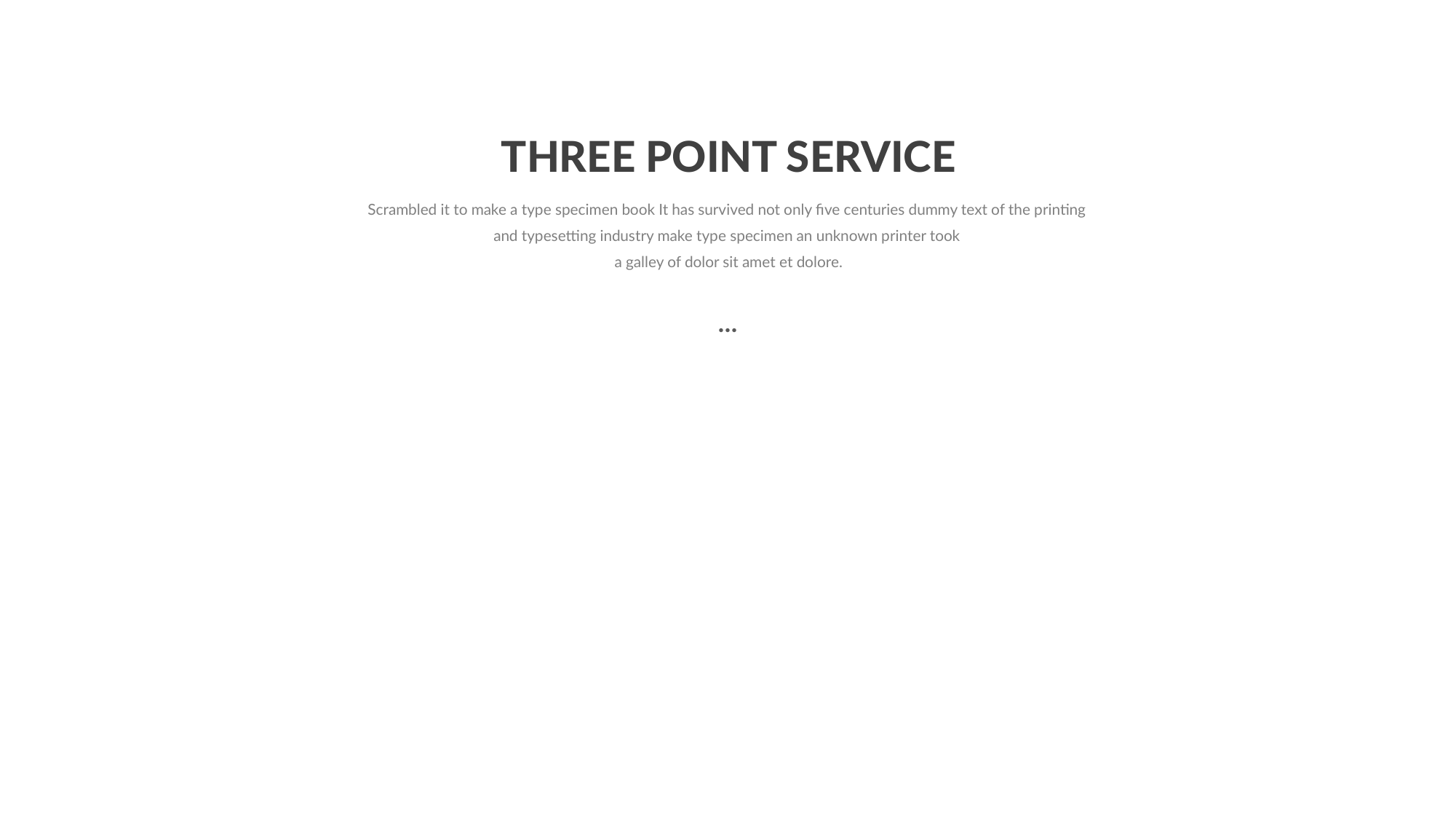

THREE POINT SERVICE
Scrambled it to make a type specimen book It has survived not only five centuries dummy text of the printing
and typesetting industry make type specimen an unknown printer took
a galley of dolor sit amet et dolore.
…